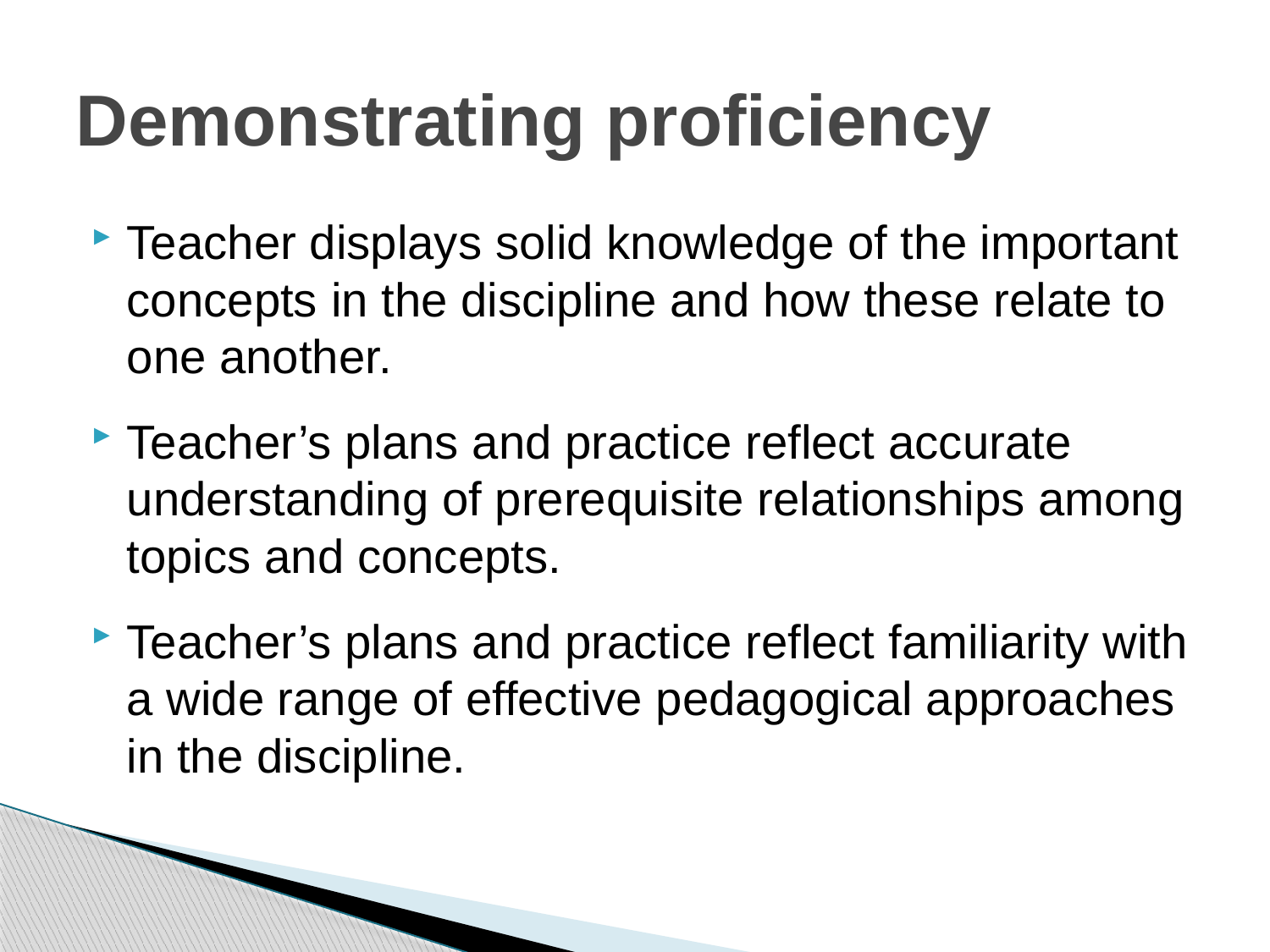

# Demonstrating proficiency
Teacher displays solid knowledge of the important concepts in the discipline and how these relate to one another.
Teacher’s plans and practice reflect accurate understanding of prerequisite relationships among topics and concepts.
Teacher’s plans and practice reflect familiarity with a wide range of effective pedagogical approaches in the discipline.